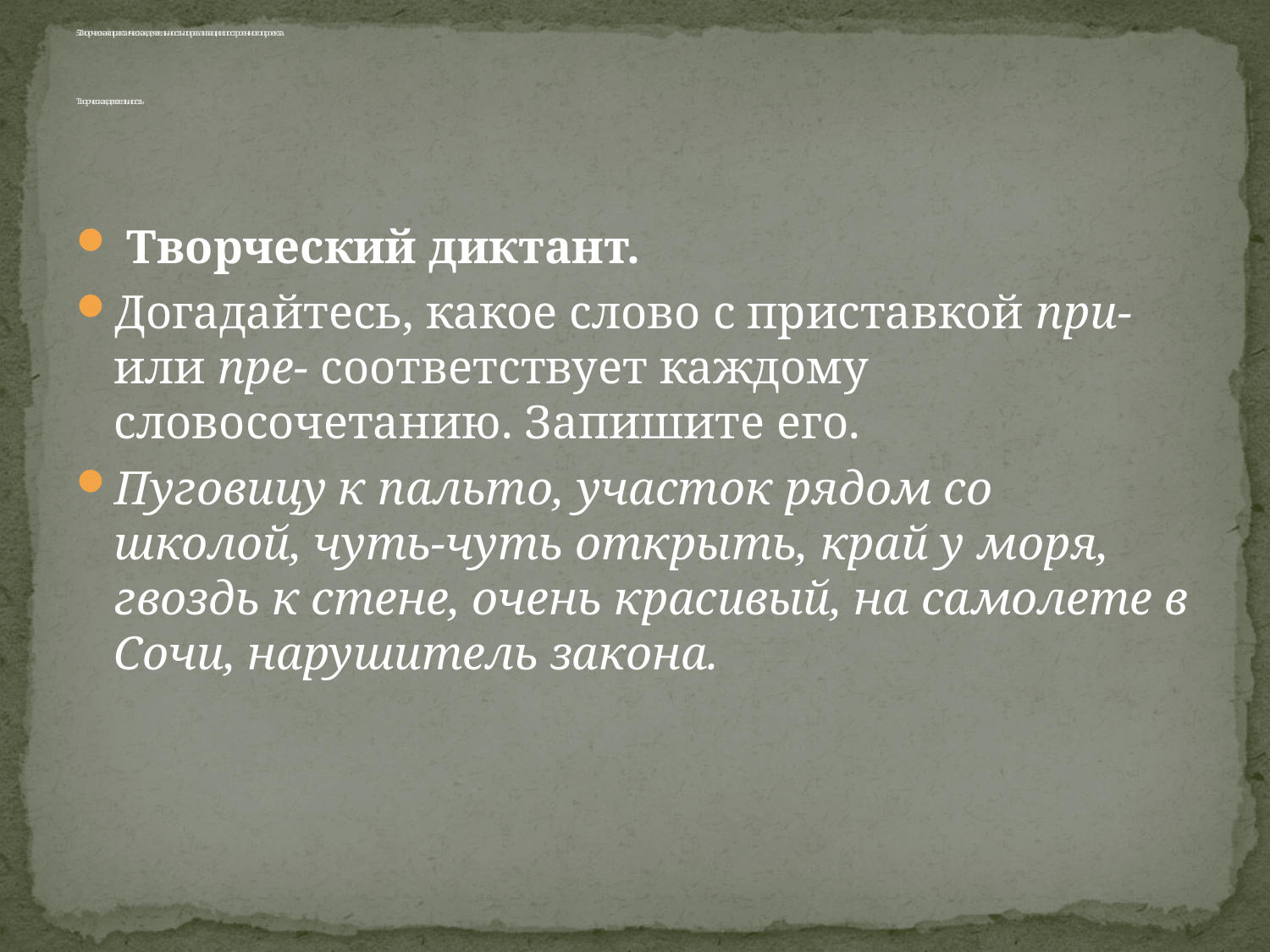

# 5.Творческая практическая деятельность по реализации построенного проекта.            Творческая деятельность
 Творческий диктант.
Догадайтесь, какое слово с приставкой при- или пре- соответствует каждому словосочетанию. Запишите его.
Пуговицу к пальто, участок рядом со школой, чуть-чуть открыть, край у моря, гвоздь к стене, очень красивый, на самолете в Сочи, нарушитель закона.